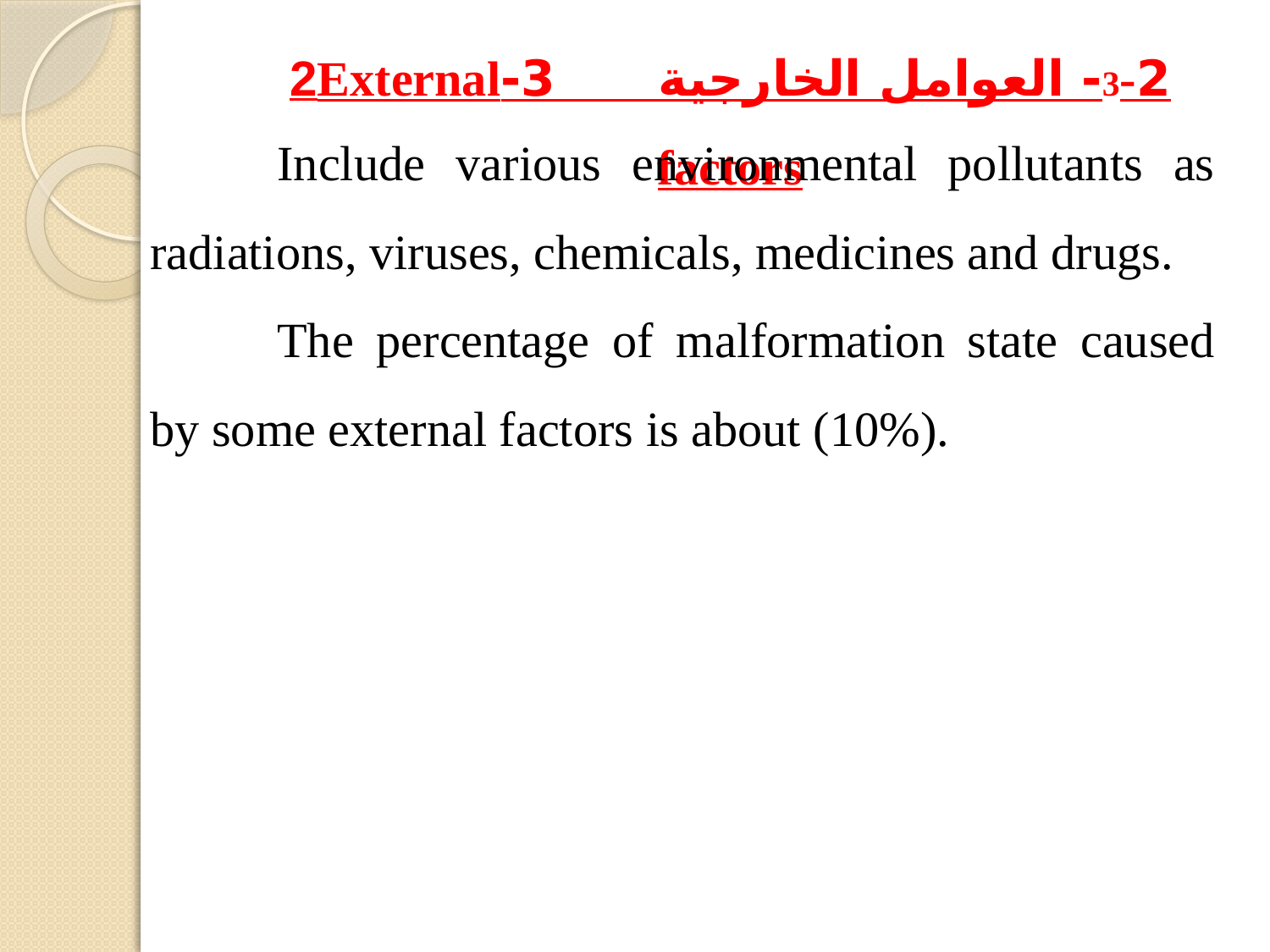

3-2- العوامل الخارجية      3-2External factors
	Include various environmental pollutants as radiations, viruses, chemicals, medicines and drugs.
	The percentage of malformation state caused by some external factors is about (10%).